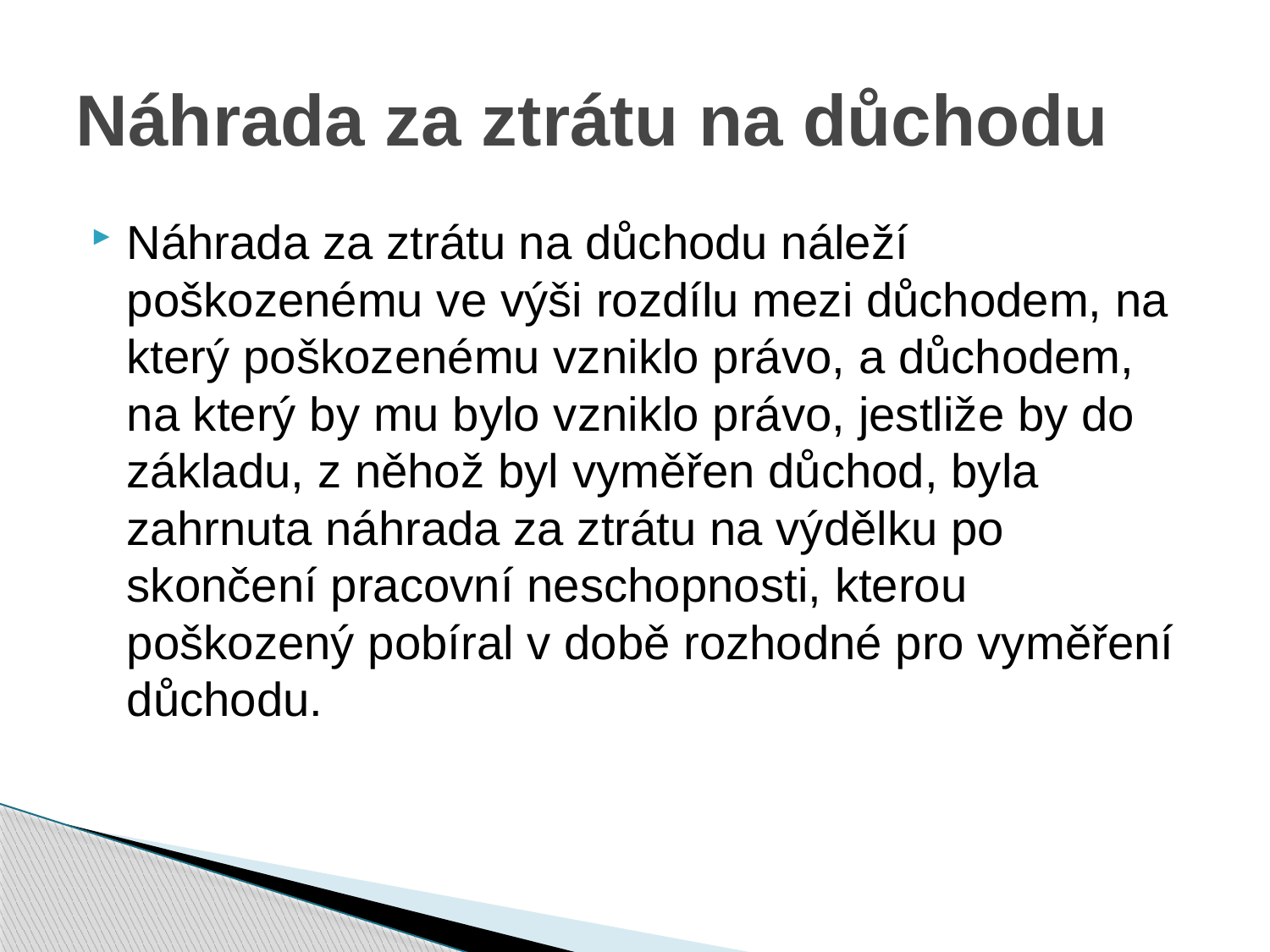

# Náhrada za ztrátu na důchodu
Náhrada za ztrátu na důchodu náleží poškozenému ve výši rozdílu mezi důchodem, na který poškozenému vzniklo právo, a důchodem, na který by mu bylo vzniklo právo, jestliže by do základu, z něhož byl vyměřen důchod, byla zahrnuta náhrada za ztrátu na výdělku po skončení pracovní neschopnosti, kterou poškozený pobíral v době rozhodné pro vyměření důchodu.